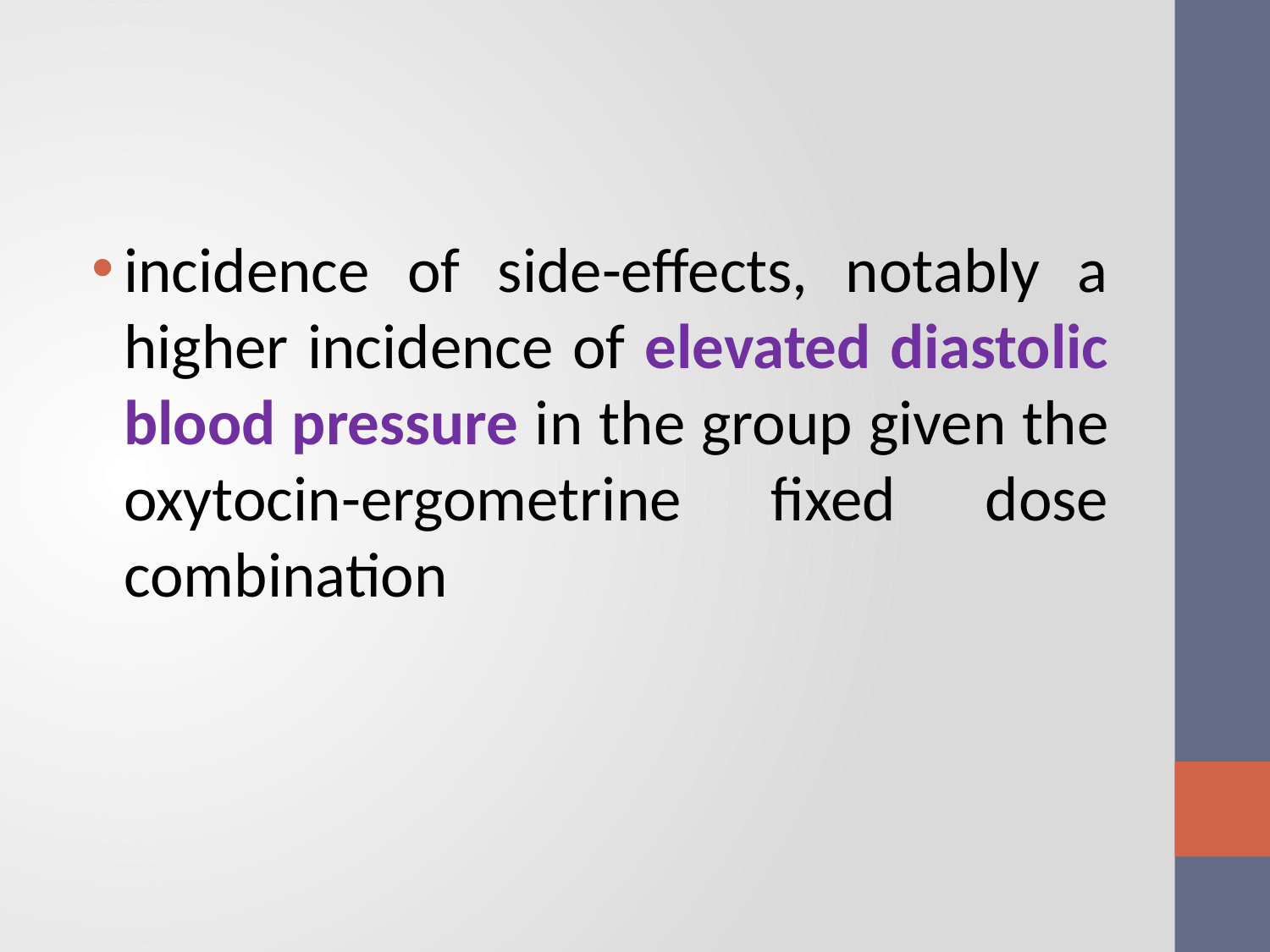

#
incidence of side-effects, notably a higher incidence of elevated diastolic blood pressure in the group given the oxytocin-ergometrine fixed dose combination